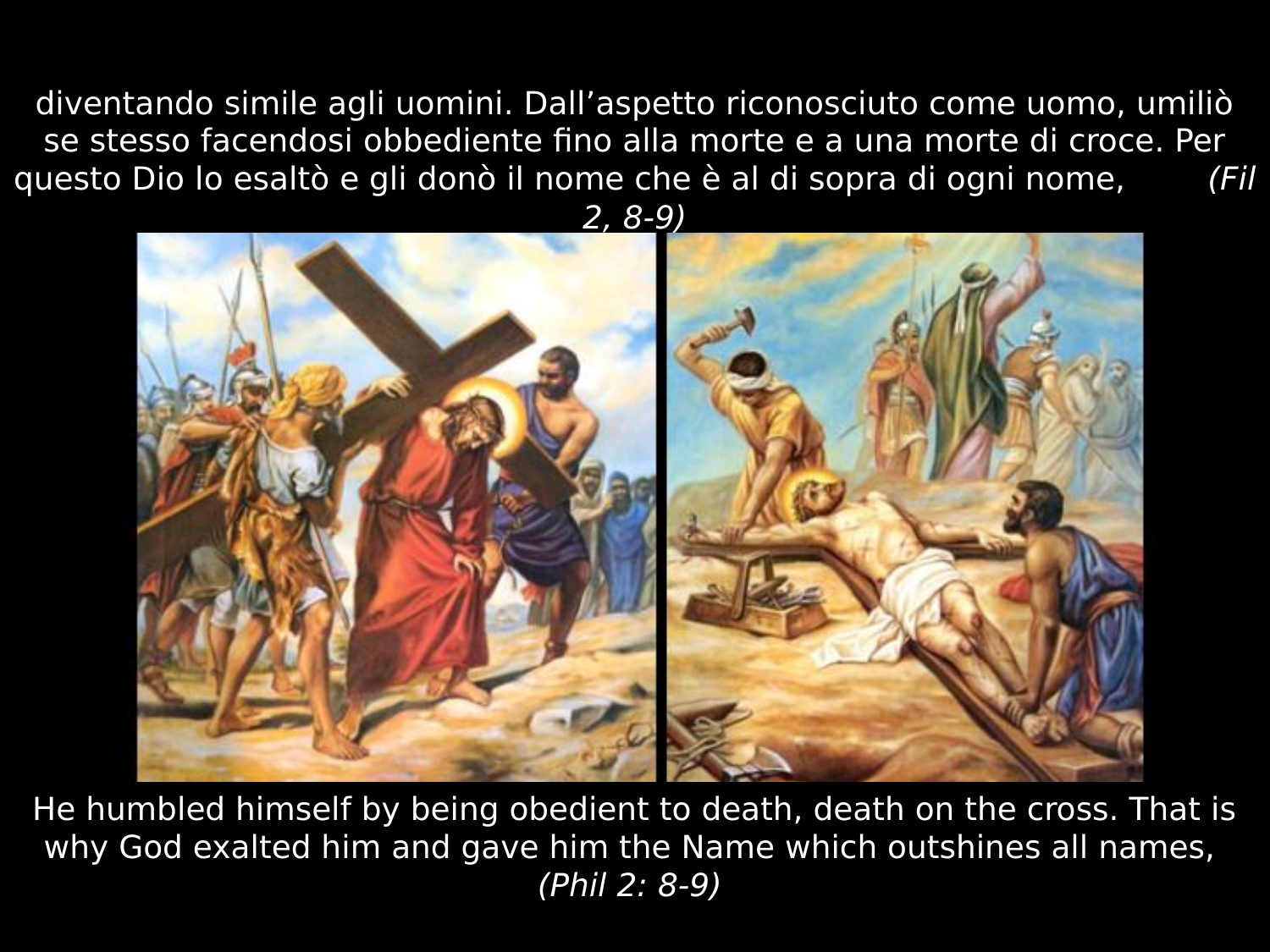

# diventando simile agli uomini. Dall’aspetto riconosciuto come uomo, umiliò se stesso facendosi obbediente fino alla morte e a una morte di croce. Per questo Dio lo esaltò e gli donò il nome che è al di sopra di ogni nome,        (Fil 2, 8-9)
He humbled himself by being obedient to death, death on the cross. That is why God exalted him and gave him the Name which outshines all names,  (Phil 2: 8-9)